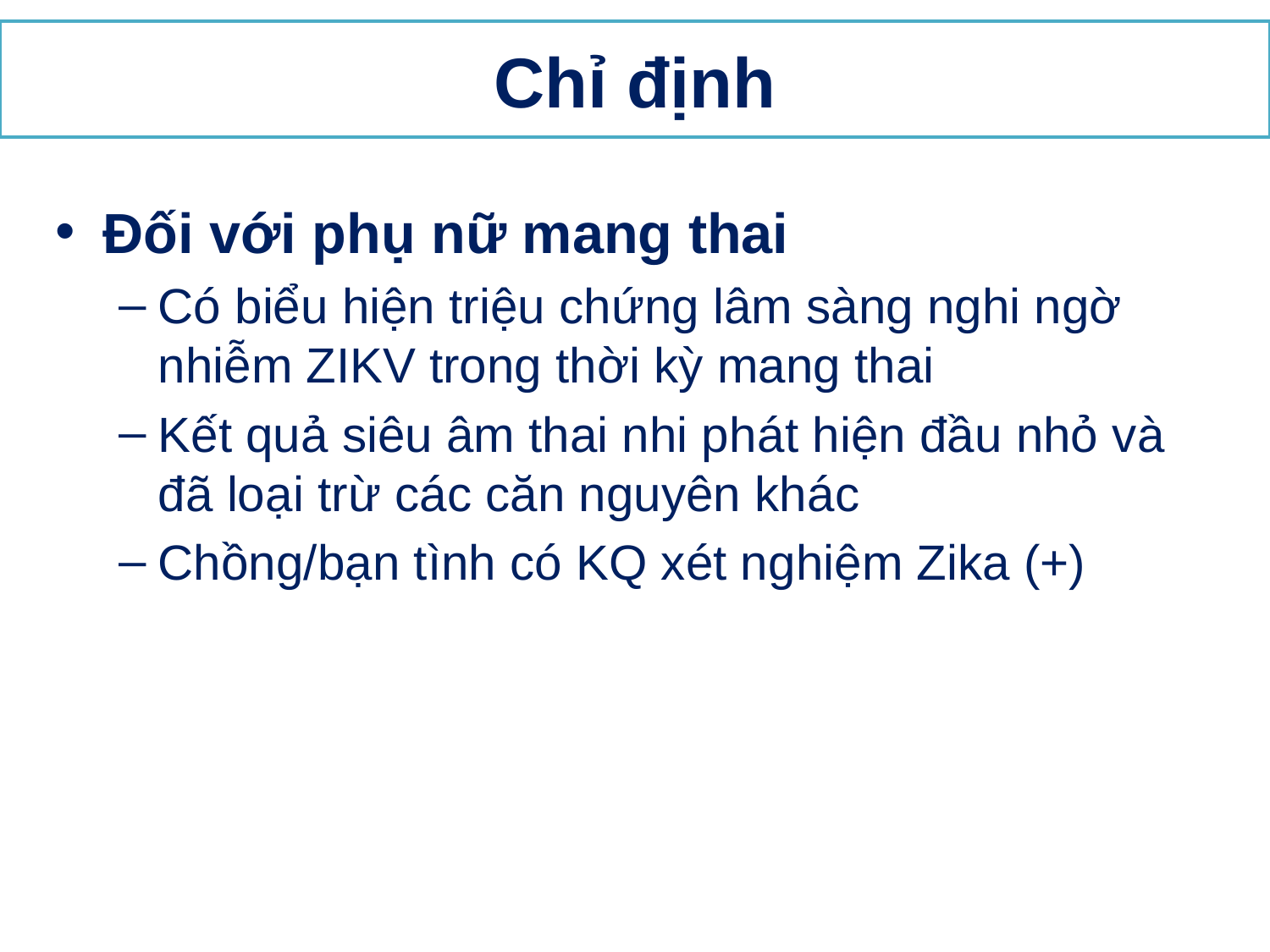

# Chỉ định
Đối với phụ nữ mang thai
Có biểu hiện triệu chứng lâm sàng nghi ngờ nhiễm ZIKV trong thời kỳ mang thai
Kết quả siêu âm thai nhi phát hiện đầu nhỏ và đã loại trừ các căn nguyên khác
Chồng/bạn tình có KQ xét nghiệm Zika (+)